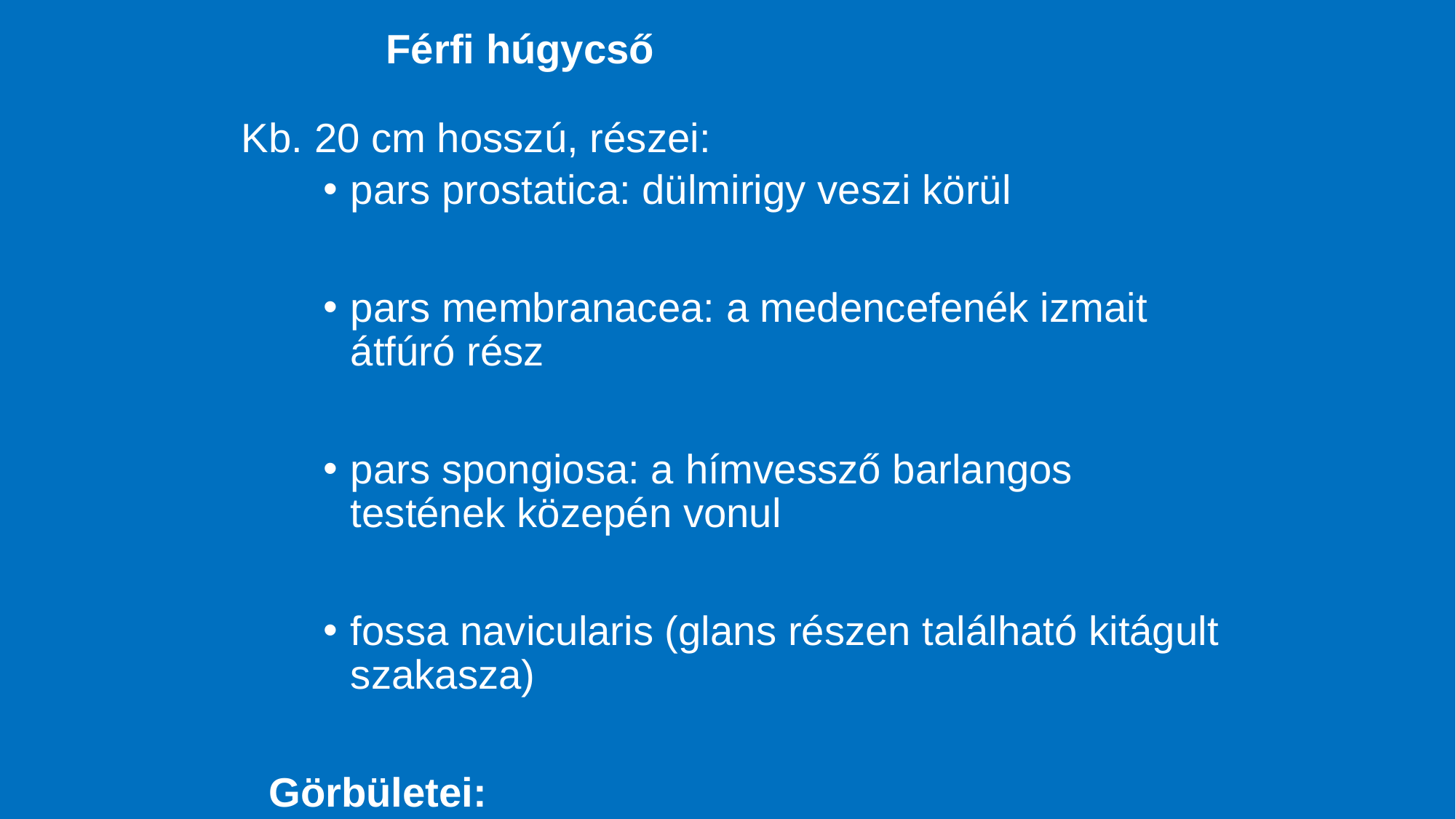

Férfi húgycső

	Kb. 20 cm hosszú, részei:
pars prostatica: dülmirigy veszi körül

pars membranacea: a medencefenék izmait átfúró rész

pars spongiosa: a hímvessző barlangos testének közepén vonul

fossa navicularis (glans részen található kitágult szakasza)

Görbületei:
flexura pubica
flexura perinealis